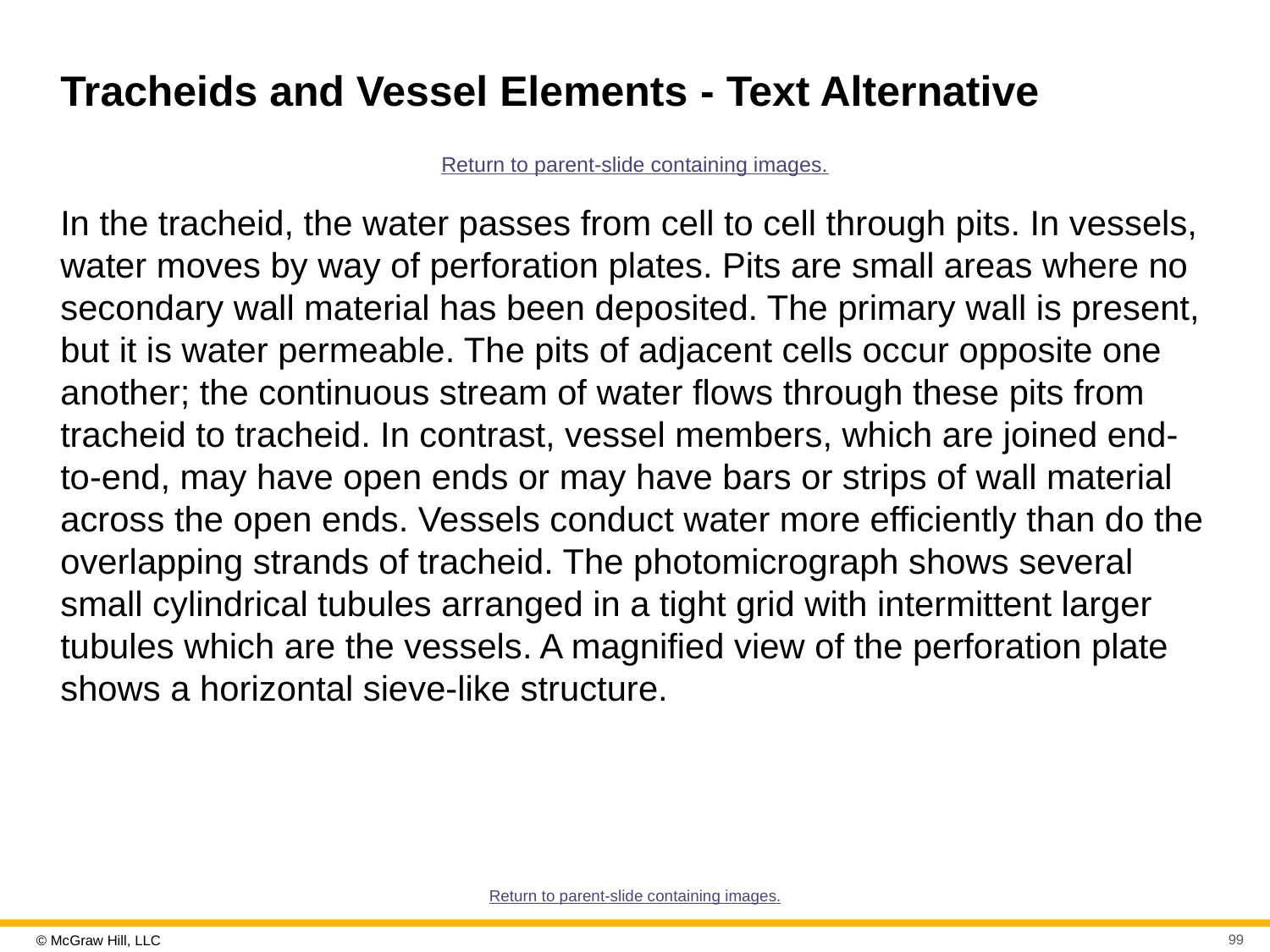

# Tracheids and Vessel Elements - Text Alternative
Return to parent-slide containing images.
In the tracheid, the water passes from cell to cell through pits. In vessels, water moves by way of perforation plates. Pits are small areas where no secondary wall material has been deposited. The primary wall is present, but it is water permeable. The pits of adjacent cells occur opposite one another; the continuous stream of water flows through these pits from tracheid to tracheid. In contrast, vessel members, which are joined end-to-end, may have open ends or may have bars or strips of wall material across the open ends. Vessels conduct water more efficiently than do the overlapping strands of tracheid. The photomicrograph shows several small cylindrical tubules arranged in a tight grid with intermittent larger tubules which are the vessels. A magnified view of the perforation plate shows a horizontal sieve-like structure.
Return to parent-slide containing images.
99